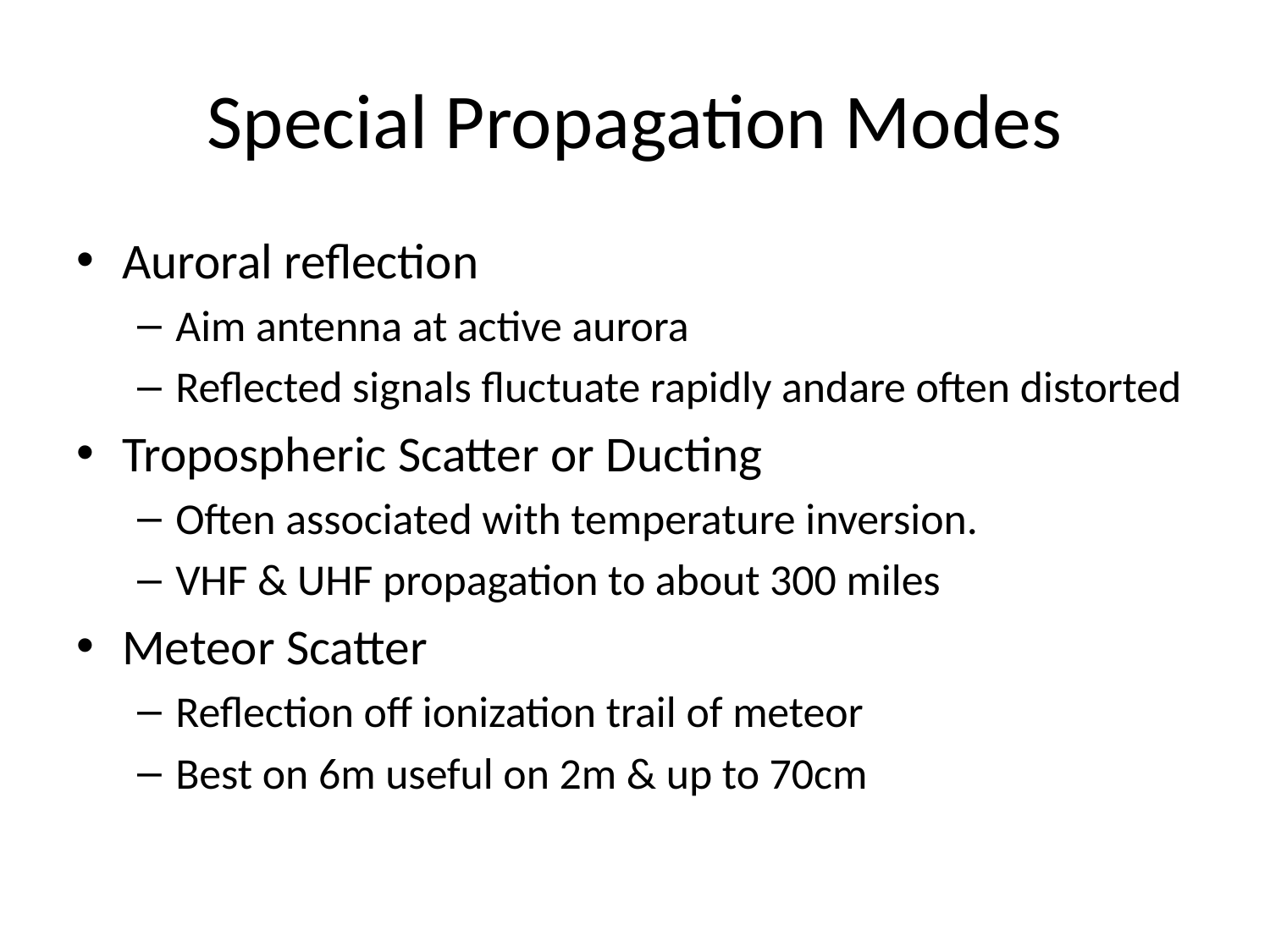

# Special Propagation Modes
Auroral reflection
Aim antenna at active aurora
Reflected signals fluctuate rapidly andare often distorted
Tropospheric Scatter or Ducting
Often associated with temperature inversion.
VHF & UHF propagation to about 300 miles
Meteor Scatter
Reflection off ionization trail of meteor
Best on 6m useful on 2m & up to 70cm